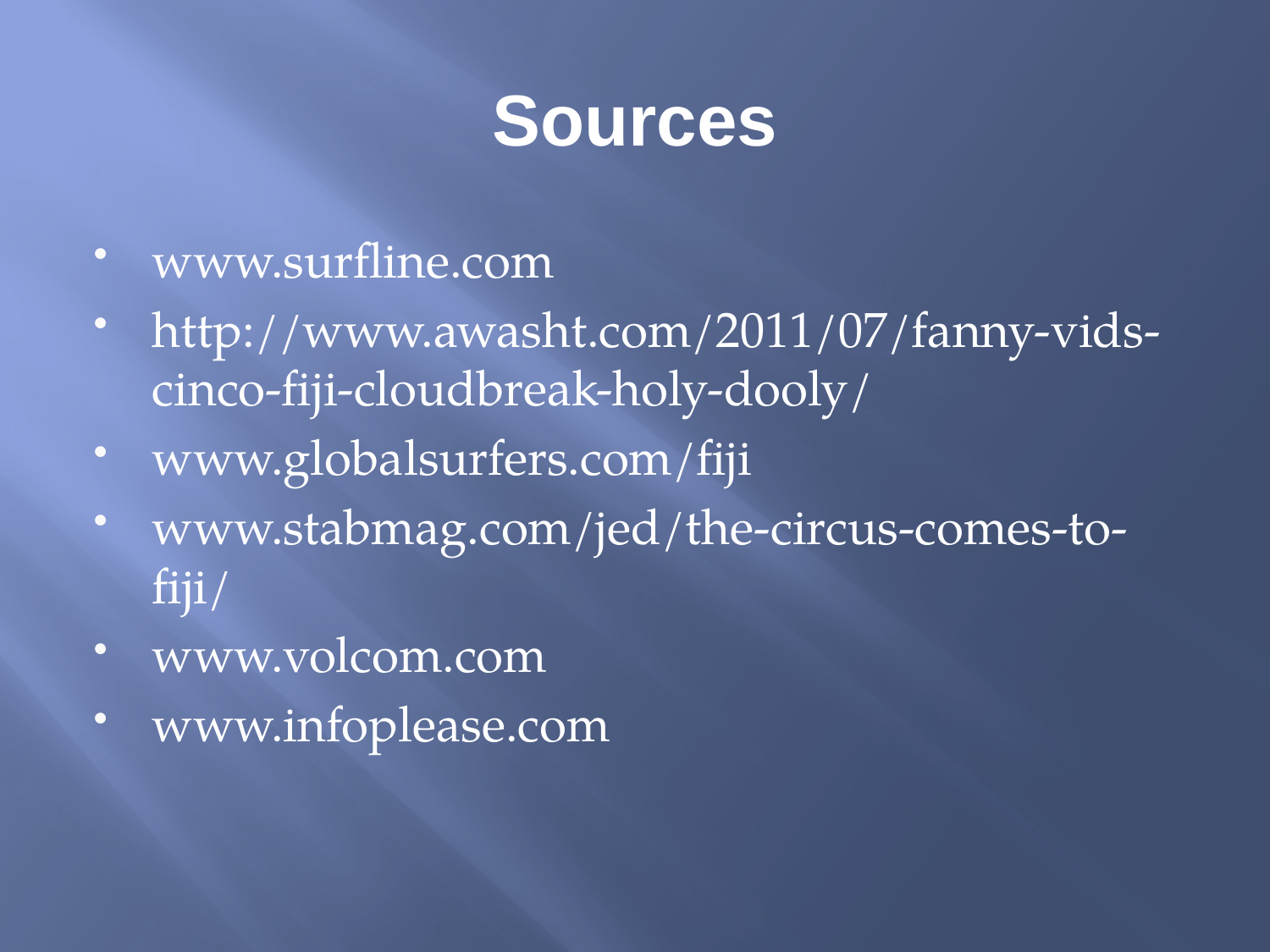

# Sources
www.surfline.com
http://www.awasht.com/2011/07/fanny-vids-cinco-fiji-cloudbreak-holy-dooly/
www.globalsurfers.com/fiji
www.stabmag.com/jed/the-circus-comes-to-fiji/
www.volcom.com
www.infoplease.com